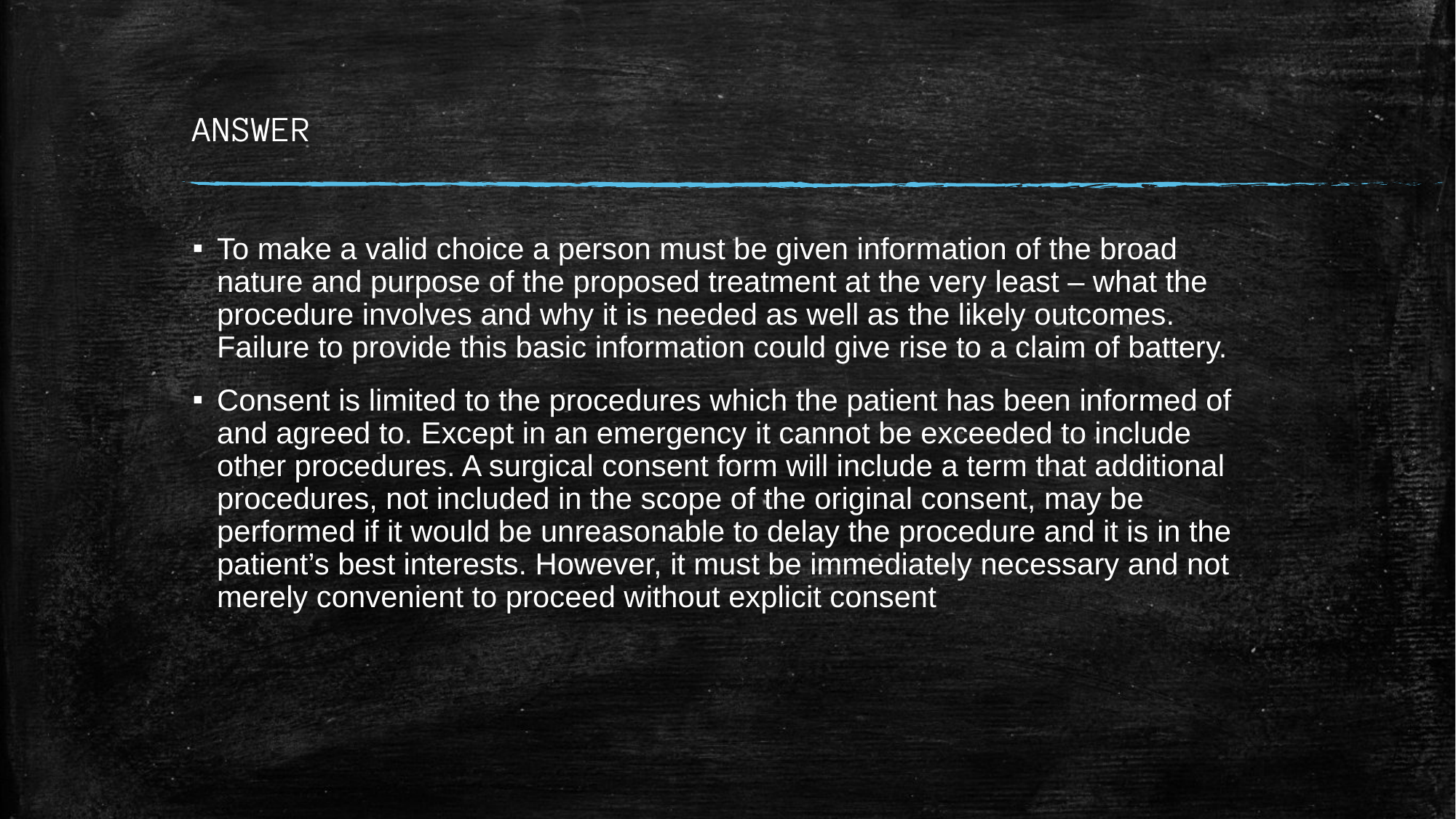

# ANSWER
To make a valid choice a person must be given information of the broad nature and purpose of the proposed treatment at the very least – what the procedure involves and why it is needed as well as the likely outcomes. Failure to provide this basic information could give rise to a claim of battery.
Consent is limited to the procedures which the patient has been informed of and agreed to. Except in an emergency it cannot be exceeded to include other procedures. A surgical consent form will include a term that additional procedures, not included in the scope of the original consent, may be performed if it would be unreasonable to delay the procedure and it is in the patient’s best interests. However, it must be immediately necessary and not merely convenient to proceed without explicit consent